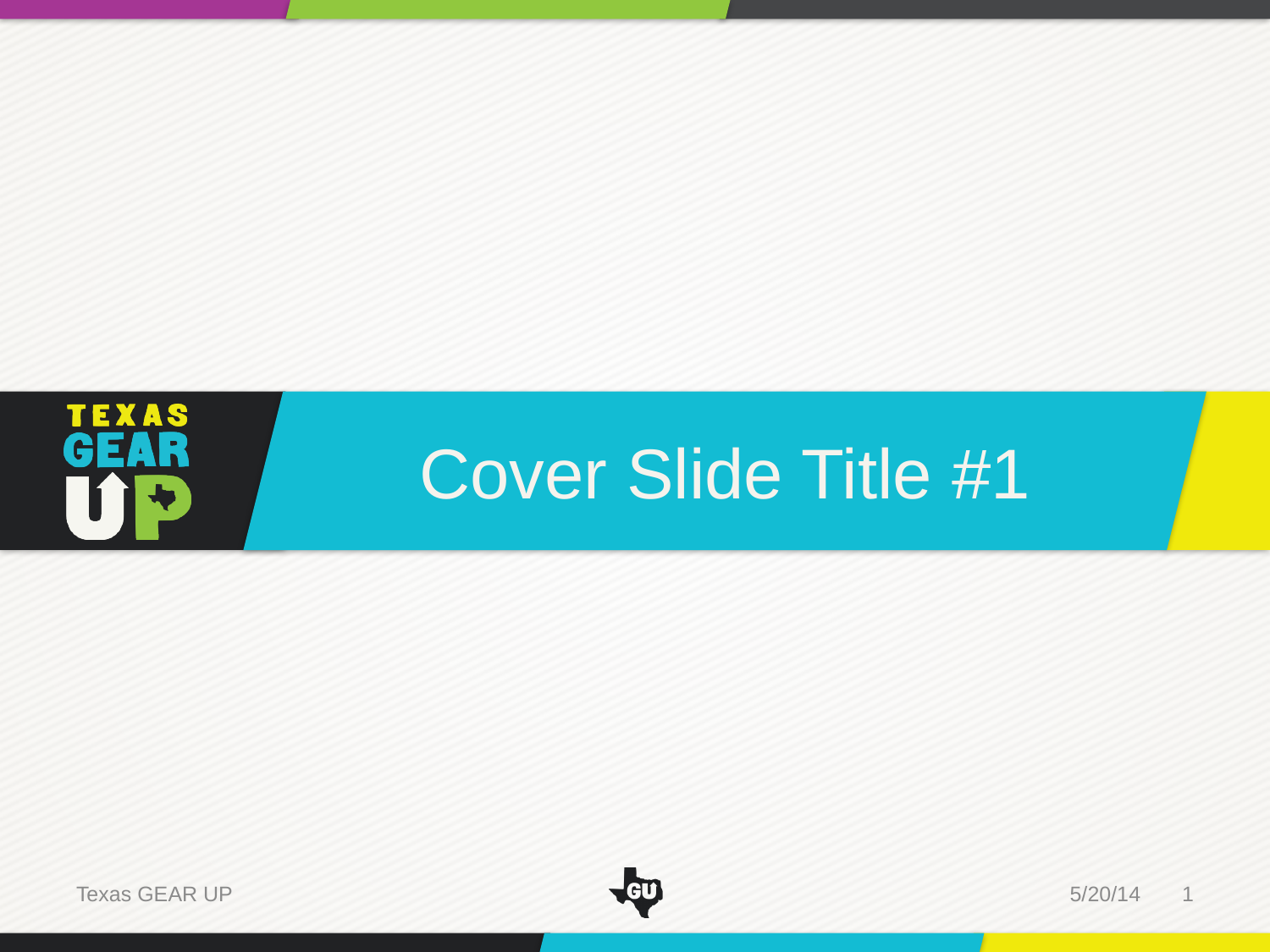

Cover Slide Title #1
5/20/14
1
Texas GEAR UP